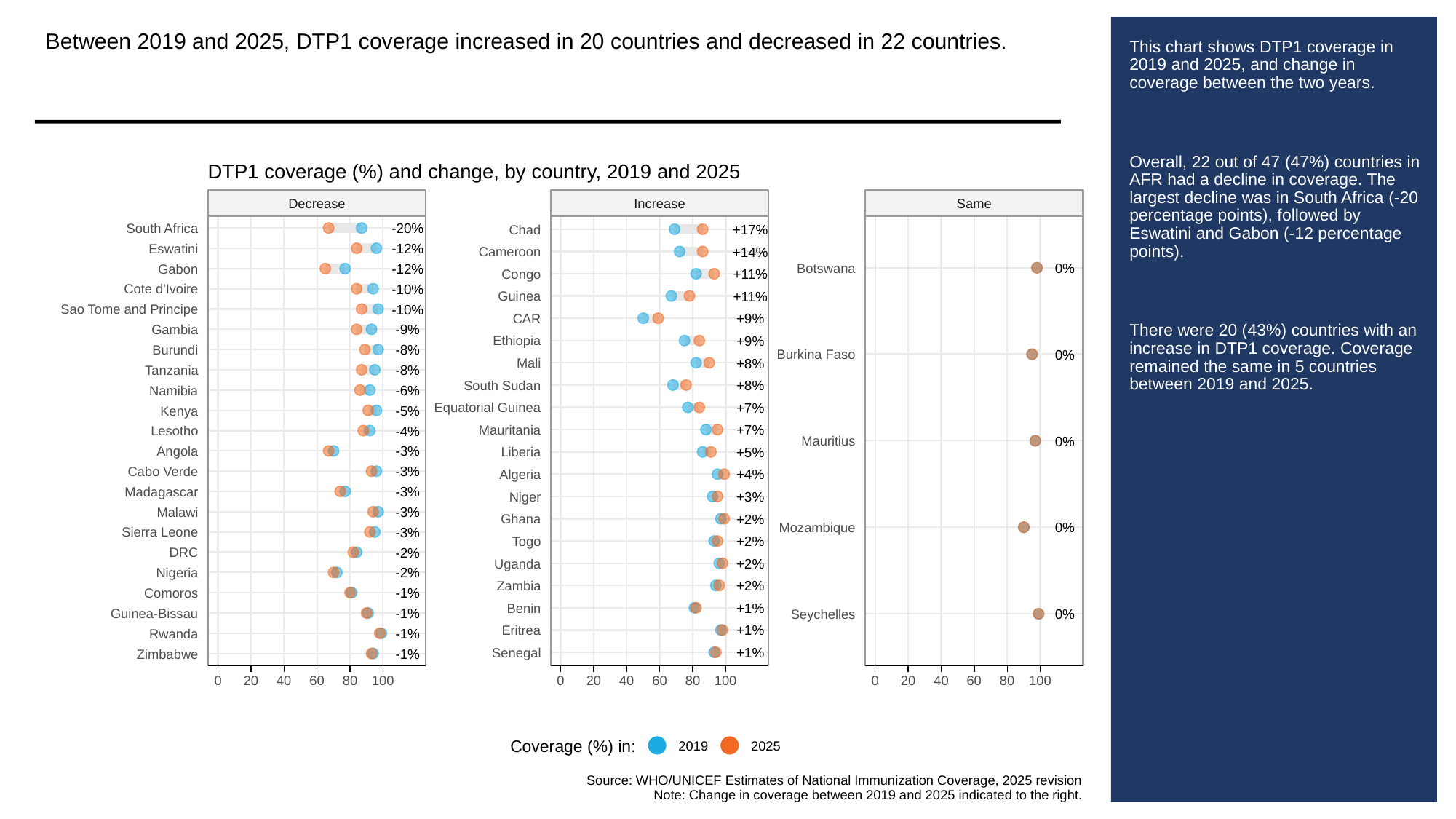

Between 2019 and 2025, DTP1 coverage increased in 20 countries and decreased in 22 countries.
# This chart shows DTP1 coverage in 2019 and 2025, and change in coverage between the two years.

Overall, 22 out of 47 (47%) countries in AFR had a decline in coverage. The largest decline was in South Africa (-20 percentage points), followed by Eswatini and Gabon (-12 percentage points).

There were 20 (43%) countries with an increase in DTP1 coverage. Coverage remained the same in 5 countries between 2019 and 2025.

DTP1 coverage (%) and change, by country, 2019 and 2025

Decrease
Increase
Same

-20%
South Africa

+17%
Chad

-12%
Eswatini

+14%
Cameroon

0%
Botswana

-12%
Gabon

+11%
Congo

-10%
Cote d'Ivoire

+11%
Guinea

-10%
Sao Tome and Principe

+9%
CAR

-9%
Gambia

+9%
Ethiopia

-8%
Burundi

0%
Burkina Faso

+8%
Mali

-8%
Tanzania

+8%
South Sudan

-6%
Namibia

+7%
Equatorial Guinea

-5%
Kenya

+7%
Mauritania

-4%
Lesotho

0%
Mauritius

-3%
Angola

+5%
Liberia

-3%
Cabo Verde

+4%
Algeria

-3%
Madagascar

+3%
Niger

-3%
Malawi

+2%
Ghana

0%
Mozambique

-3%
Sierra Leone

+2%
Togo

-2%
DRC

+2%
Uganda

-2%
Nigeria

+2%
Zambia

-1%
Comoros

+1%
Benin

-1%
Guinea-Bissau

0%
Seychelles

+1%
Eritrea

-1%
Rwanda

+1%
Senegal

-1%
Zimbabwe

0
20
40
60
80
100
0
20
40
60
80
100
0
20
40
60
80
100

Coverage (%) in:
2019
2025
Source: WHO/UNICEF Estimates of National Immunization Coverage, 2025 revision
Note: Change in coverage between 2019 and 2025 indicated to the right.